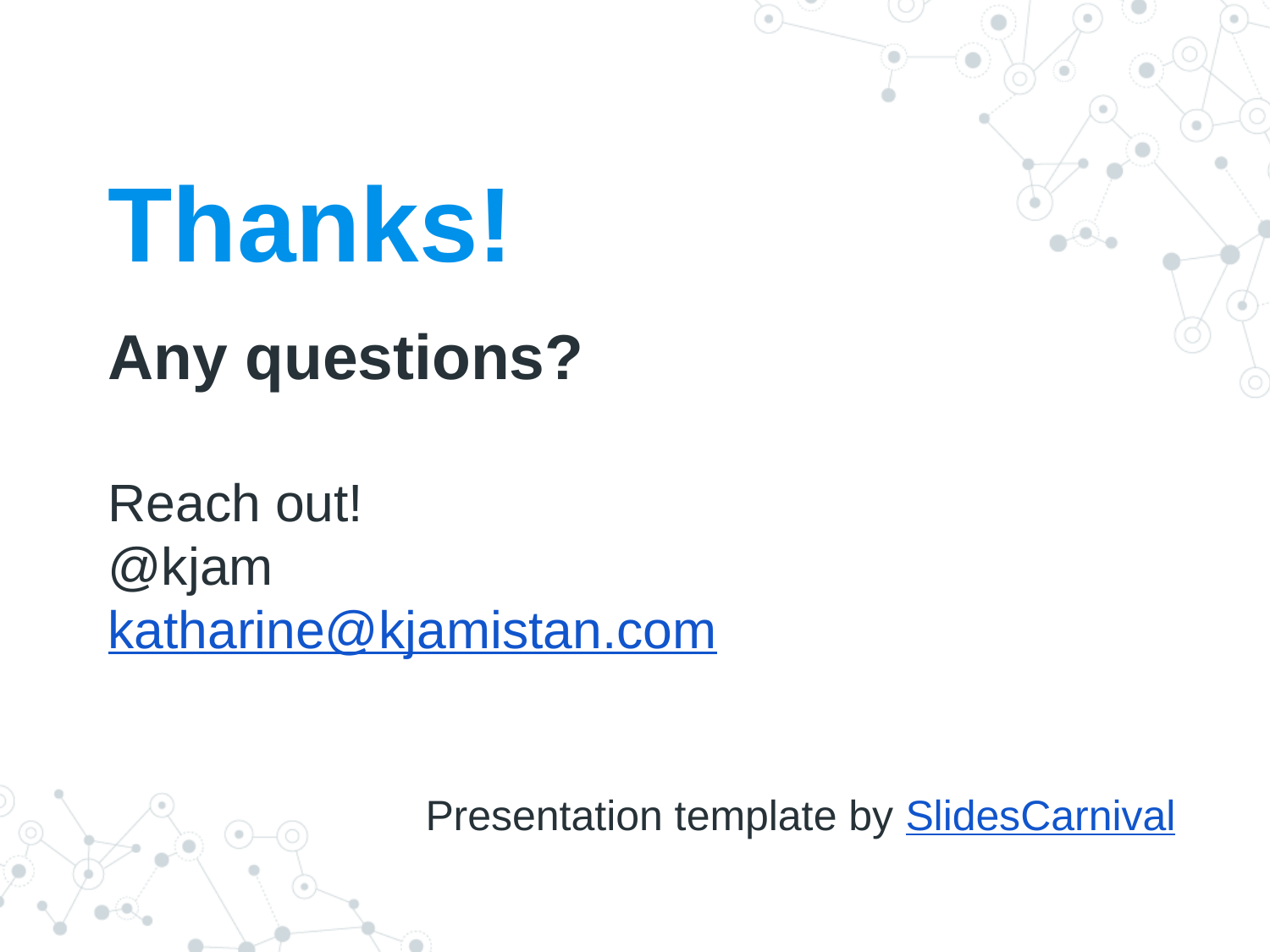

Thanks!
Any questions?
Reach out!
@kjam
katharine@kjamistan.com

Presentation template by SlidesCarnival